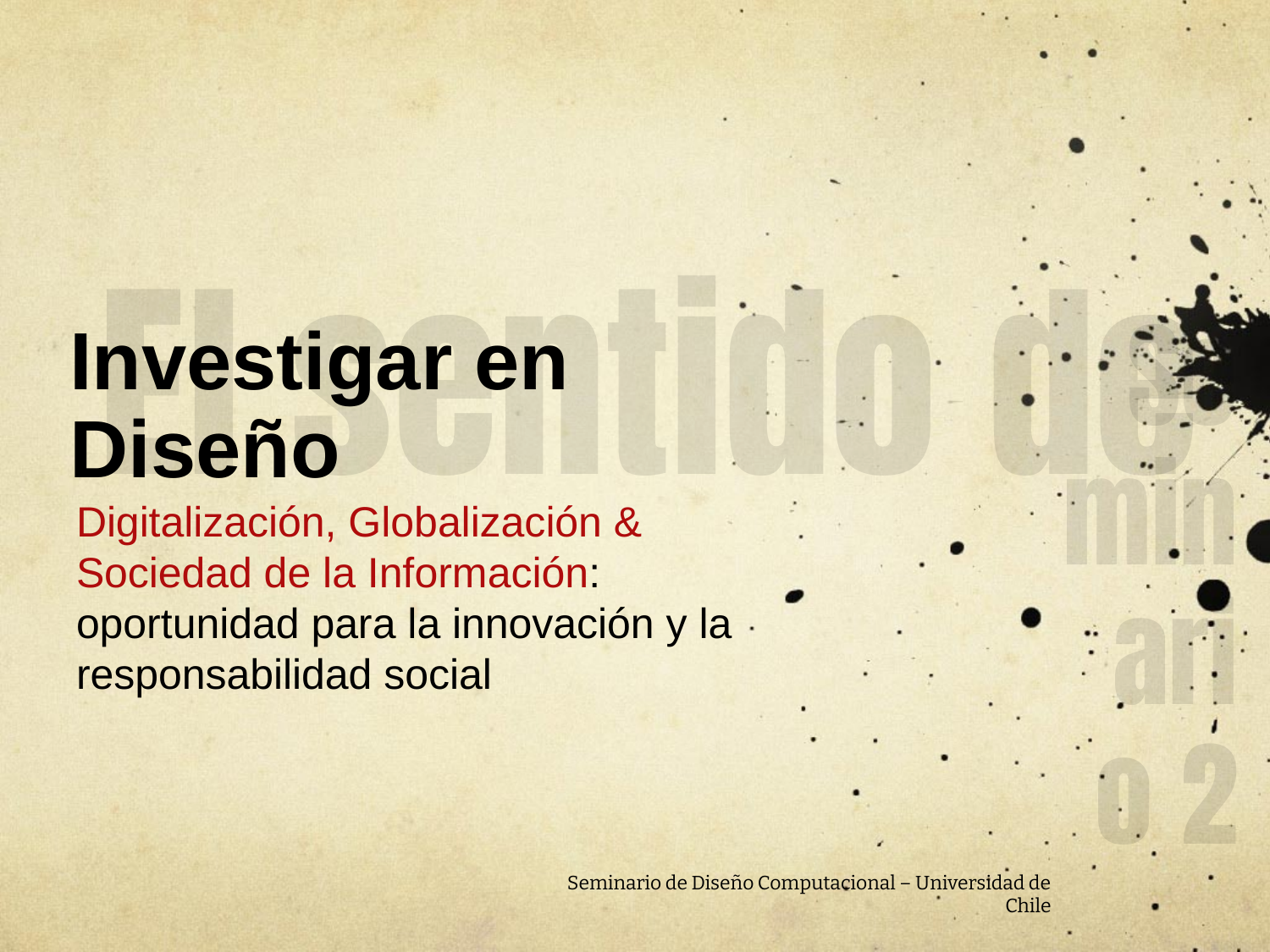

Seminario 2
El sentido de
# Investigar en Diseño
Digitalización, Globalización & Sociedad de la Información: oportunidad para la innovación y la responsabilidad social
Seminario de Diseño Computacional – Universidad de Chile